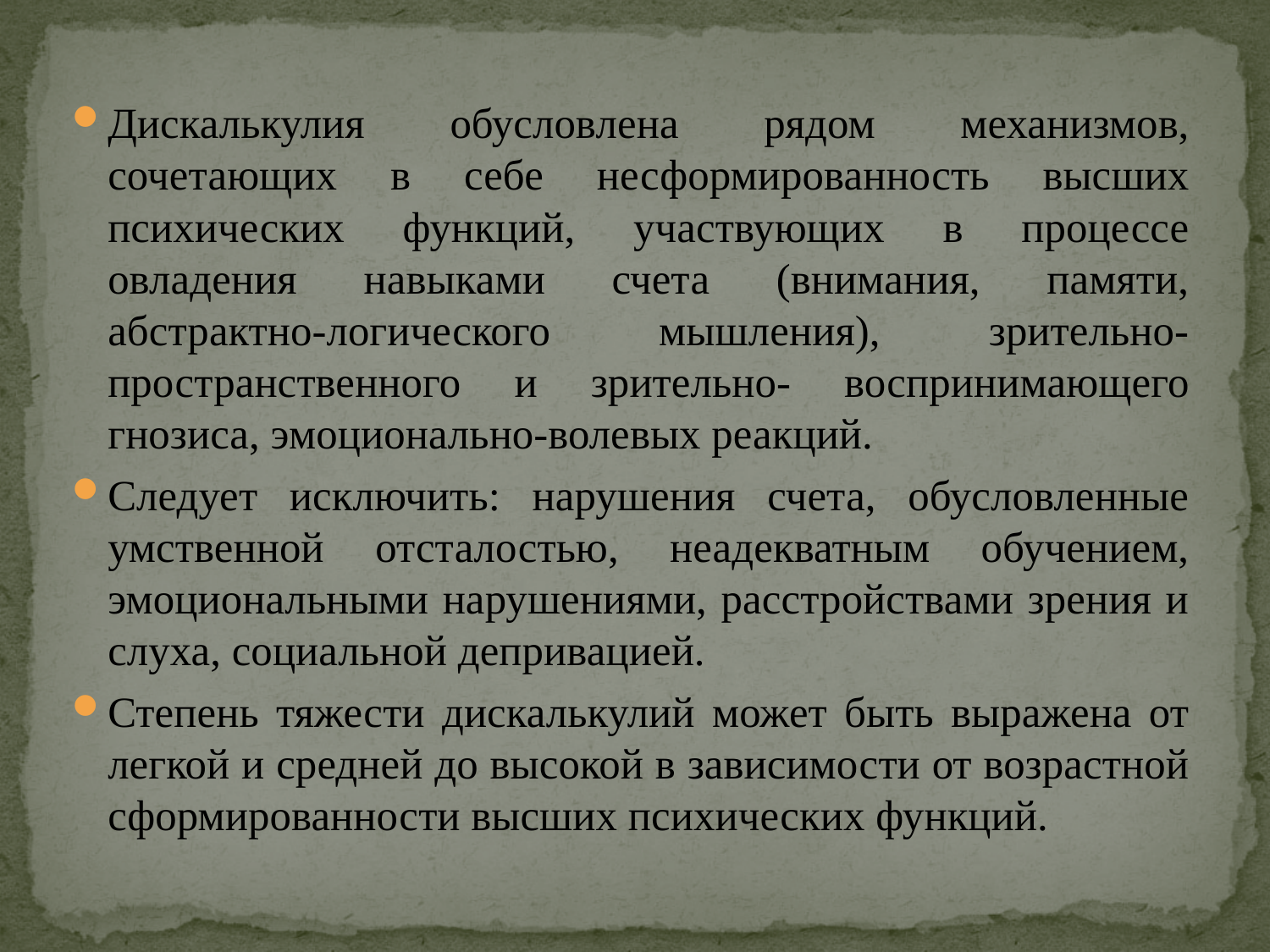

#
Дискалькулия обусловлена рядом механизмов, сочетающих в себе несформированность высших психических функций, участвующих в процессе овладения навыками счета (внимания, памяти, абстрактно-логического мышления), зрительно- пространственного и зрительно- воспринимающего гнозиса, эмоционально-волевых реакций.
Следует исключить: нарушения счета, обусловленные умственной отсталостью, неадекватным обучением, эмоциональными нарушениями, расстройствами зрения и слуха, социальной депривацией.
Степень тяжести дискалькулий может быть выражена от легкой и средней до высокой в зависимости от возрастной сформированности высших психических функций.